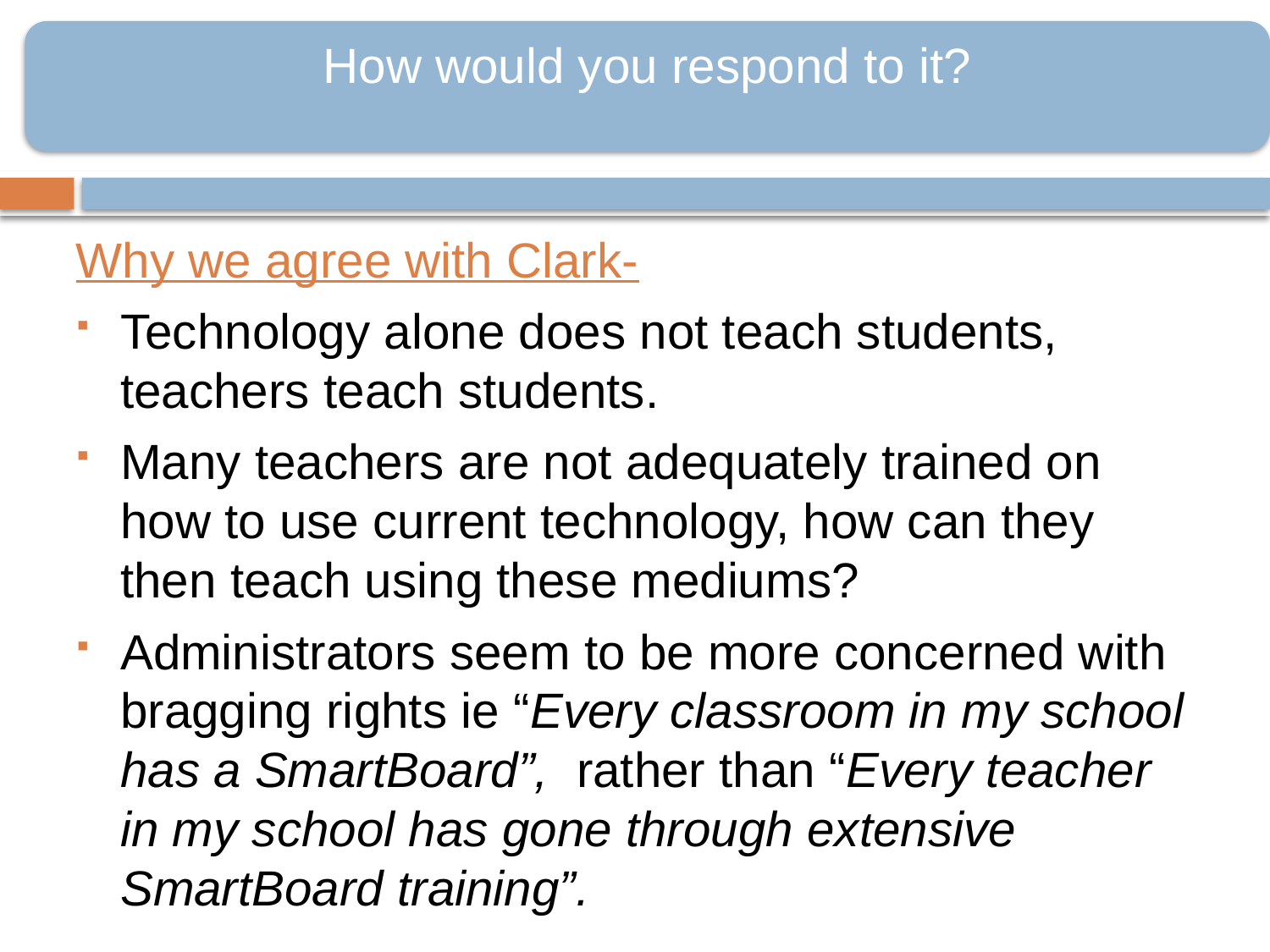

How would you respond to it?
#
Why we agree with Clark-
Technology alone does not teach students, teachers teach students.
Many teachers are not adequately trained on how to use current technology, how can they then teach using these mediums?
Administrators seem to be more concerned with bragging rights ie “Every classroom in my school has a SmartBoard”,  rather than “Every teacher in my school has gone through extensive SmartBoard training”.